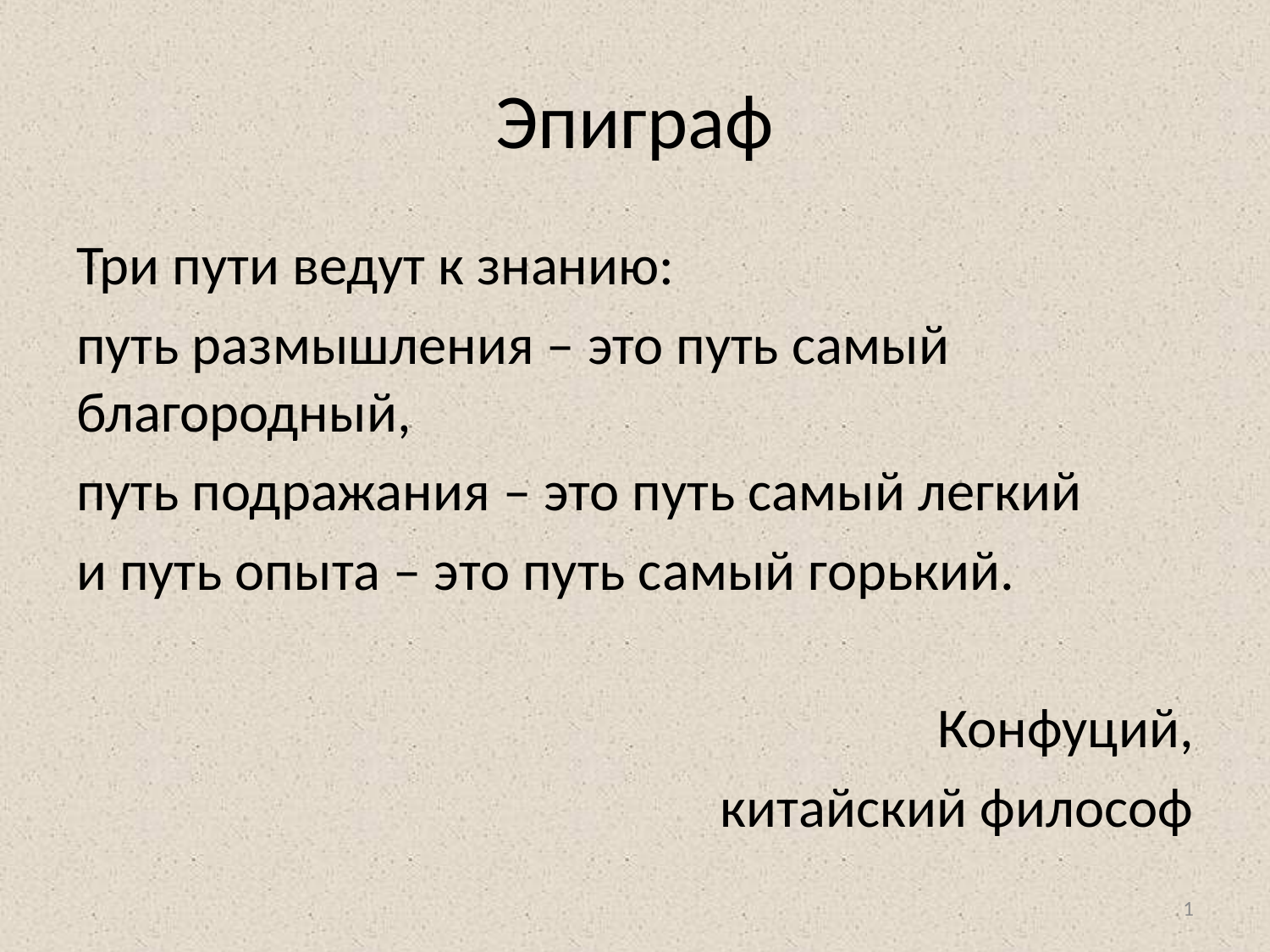

# Эпиграф
Три пути ведут к знанию:
путь размышления – это путь самый благородный,
путь подражания – это путь самый легкий
и путь опыта – это путь самый горький.

Конфуций,
китайский философ

1